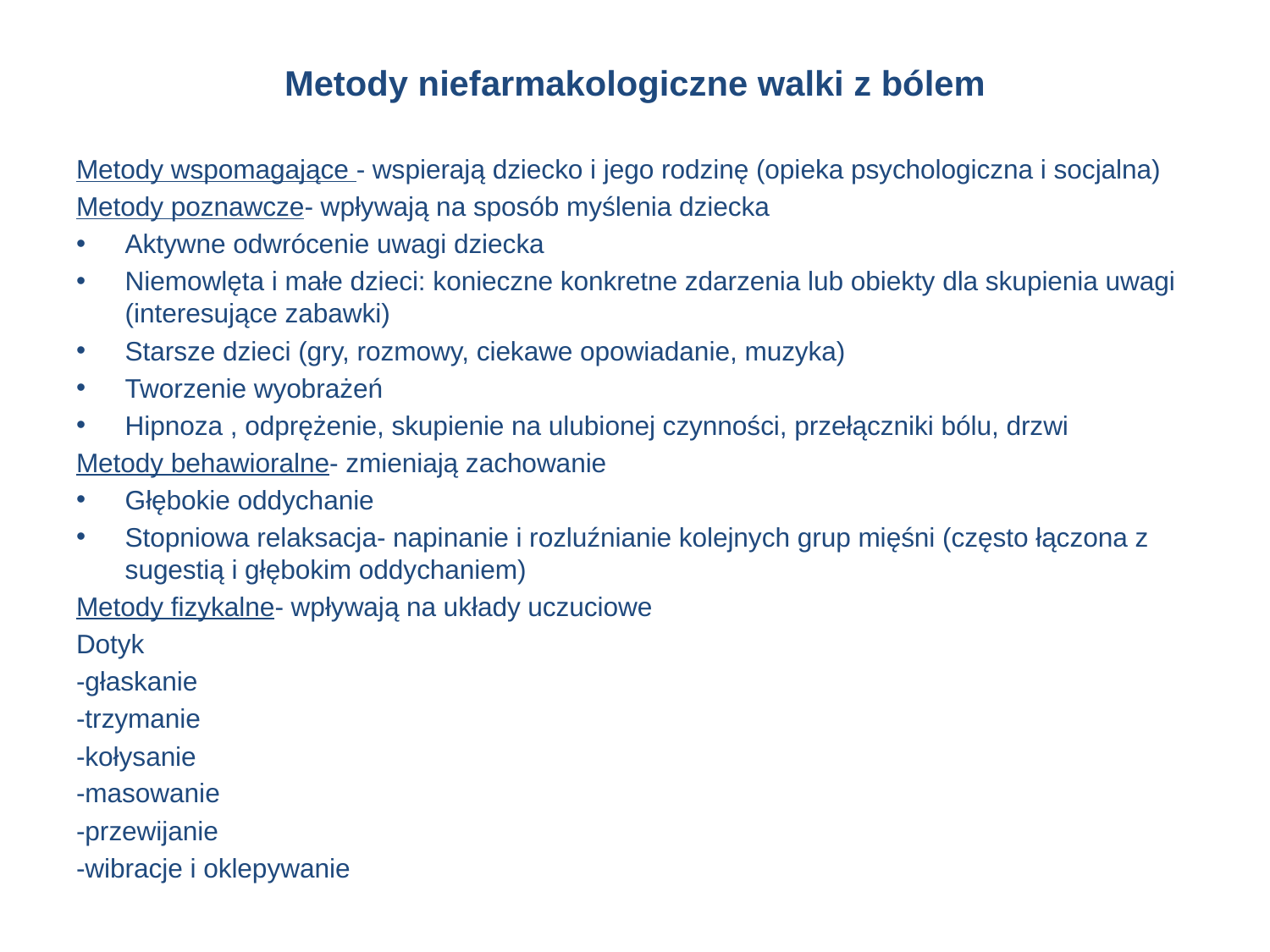

# Metody niefarmakologiczne walki z bólem
Metody wspomagające - wspierają dziecko i jego rodzinę (opieka psychologiczna i socjalna)
Metody poznawcze- wpływają na sposób myślenia dziecka
Aktywne odwrócenie uwagi dziecka
Niemowlęta i małe dzieci: konieczne konkretne zdarzenia lub obiekty dla skupienia uwagi (interesujące zabawki)
Starsze dzieci (gry, rozmowy, ciekawe opowiadanie, muzyka)
Tworzenie wyobrażeń
Hipnoza , odprężenie, skupienie na ulubionej czynności, przełączniki bólu, drzwi
Metody behawioralne- zmieniają zachowanie
Głębokie oddychanie
Stopniowa relaksacja- napinanie i rozluźnianie kolejnych grup mięśni (często łączona z sugestią i głębokim oddychaniem)
Metody fizykalne- wpływają na układy uczuciowe
Dotyk
-głaskanie
-trzymanie
-kołysanie
-masowanie
-przewijanie
-wibracje i oklepywanie